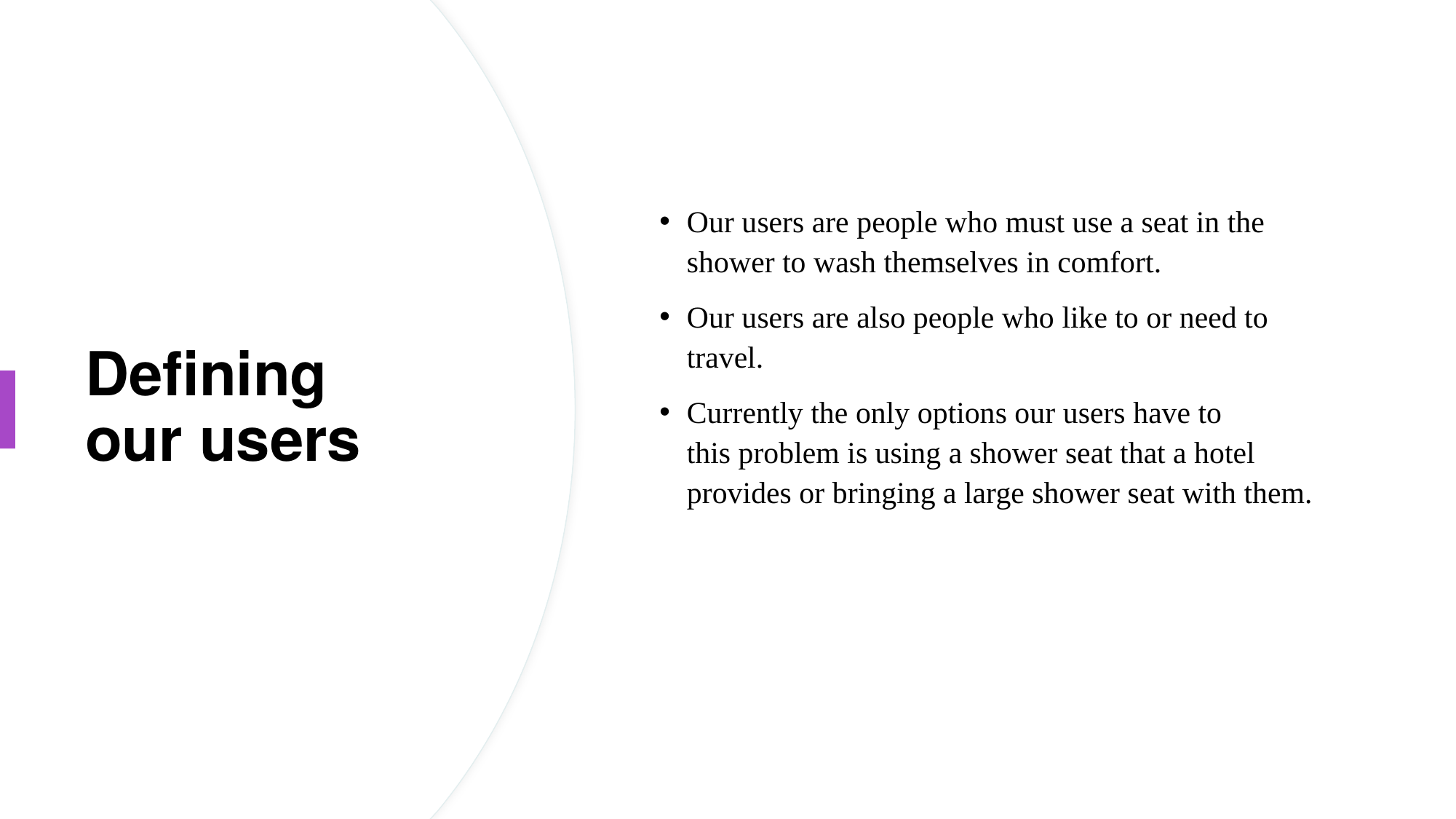

Our users are people who must use a seat in the shower to wash themselves in comfort.
Our users are also people who like to or need to travel.
Currently the only options our users have to this problem is using a shower seat that a hotel provides or bringing a large shower seat with them.

# Defining our users